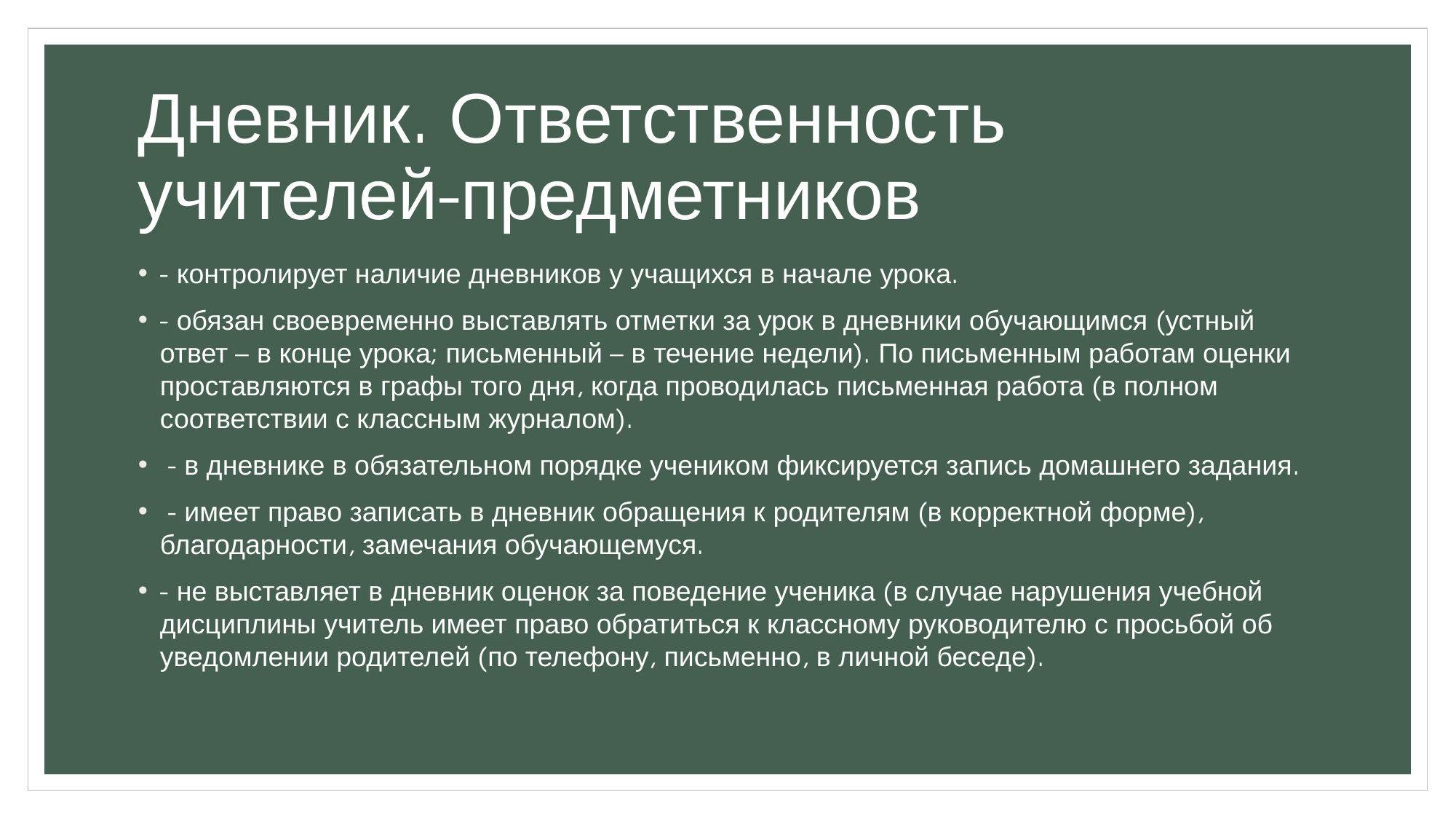

# Дневник. Ответственность учителей-предметников
- контролирует наличие дневников у учащихся в начале урока.
- обязан своевременно выставлять отметки за урок в дневники обучающимся (устный ответ – в конце урока; письменный – в течение недели). По письменным работам оценки проставляются в графы того дня, когда проводилась письменная работа (в полном соответствии с классным журналом).
 - в дневнике в обязательном порядке учеником фиксируется запись домашнего задания.
 - имеет право записать в дневник обращения к родителям (в корректной форме), благодарности, замечания обучающемуся.
- не выставляет в дневник оценок за поведение ученика (в случае нарушения учебной дисциплины учитель имеет право обратиться к классному руководителю с просьбой об уведомлении родителей (по телефону, письменно, в личной беседе).